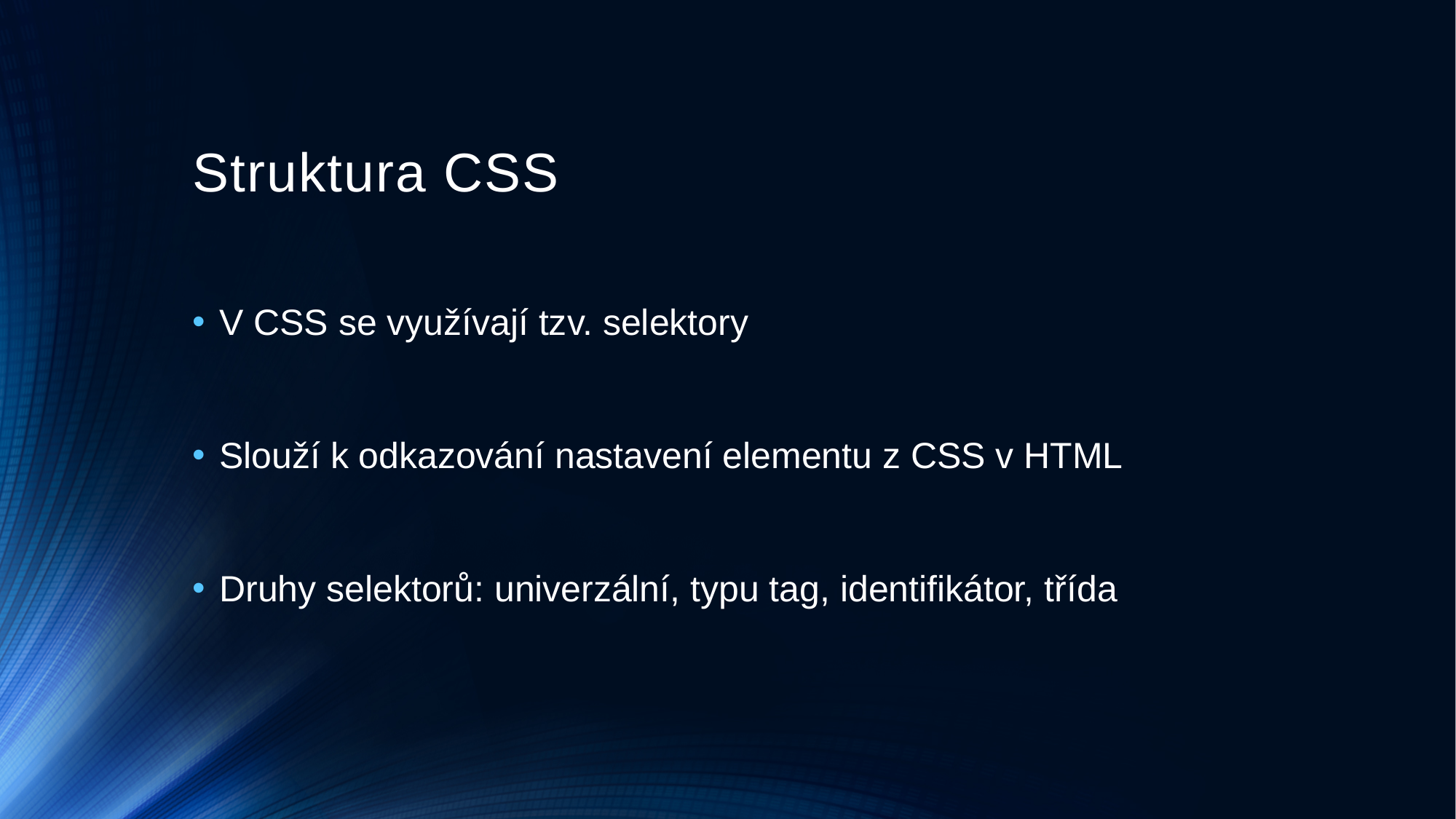

# Struktura CSS

V CSS se využívají tzv. selektory

Slouží k odkazování nastavení elementu z CSS v HTML

Druhy selektorů: univerzální, typu tag, identifikátor, třída